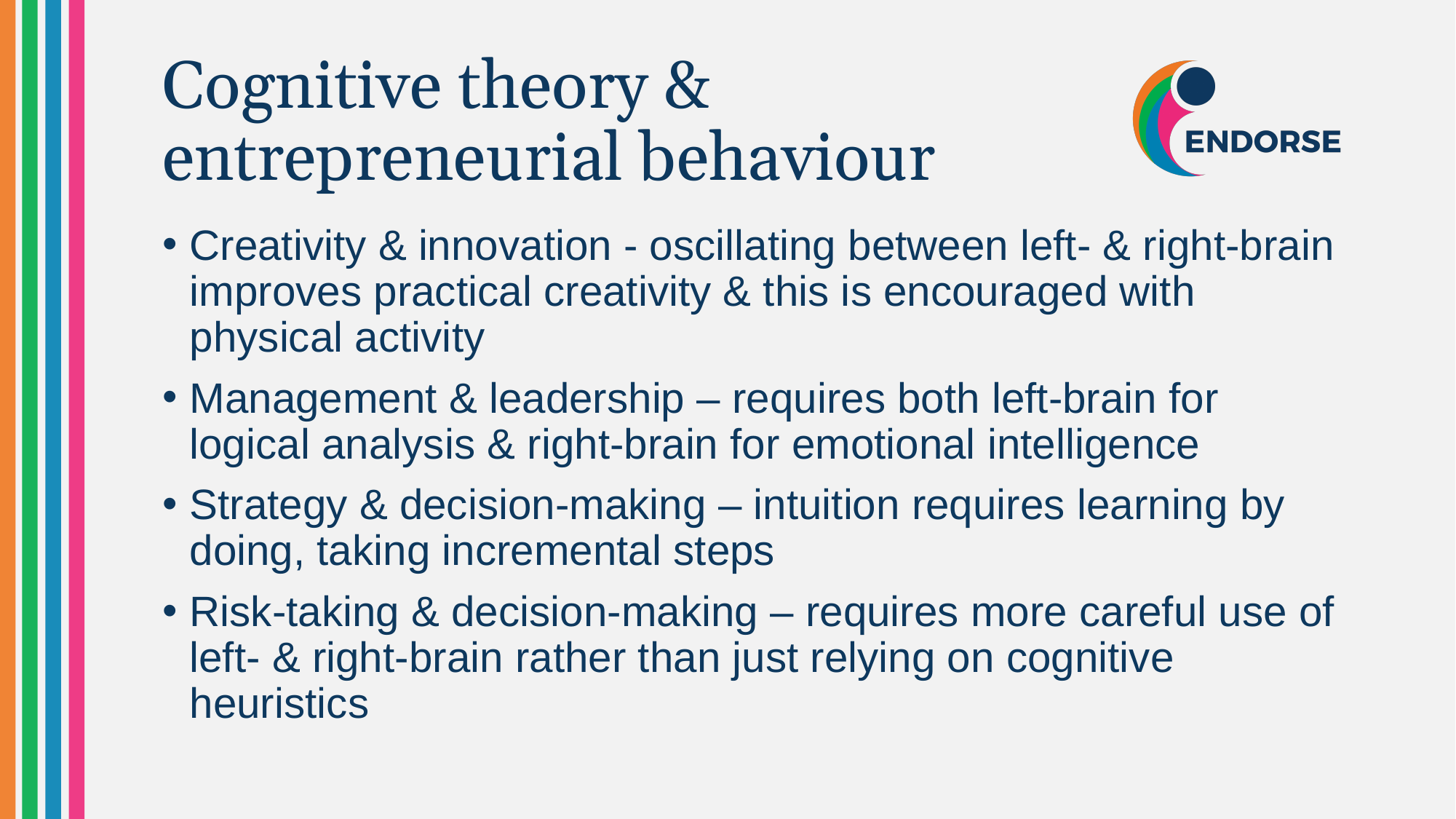

# Cognitive theory & entrepreneurial behaviour
Creativity & innovation - oscillating between left- & right-brain improves practical creativity & this is encouraged with physical activity
Management & leadership – requires both left-brain for logical analysis & right-brain for emotional intelligence
Strategy & decision-making – intuition requires learning by doing, taking incremental steps
Risk-taking & decision-making – requires more careful use of left- & right-brain rather than just relying on cognitive heuristics